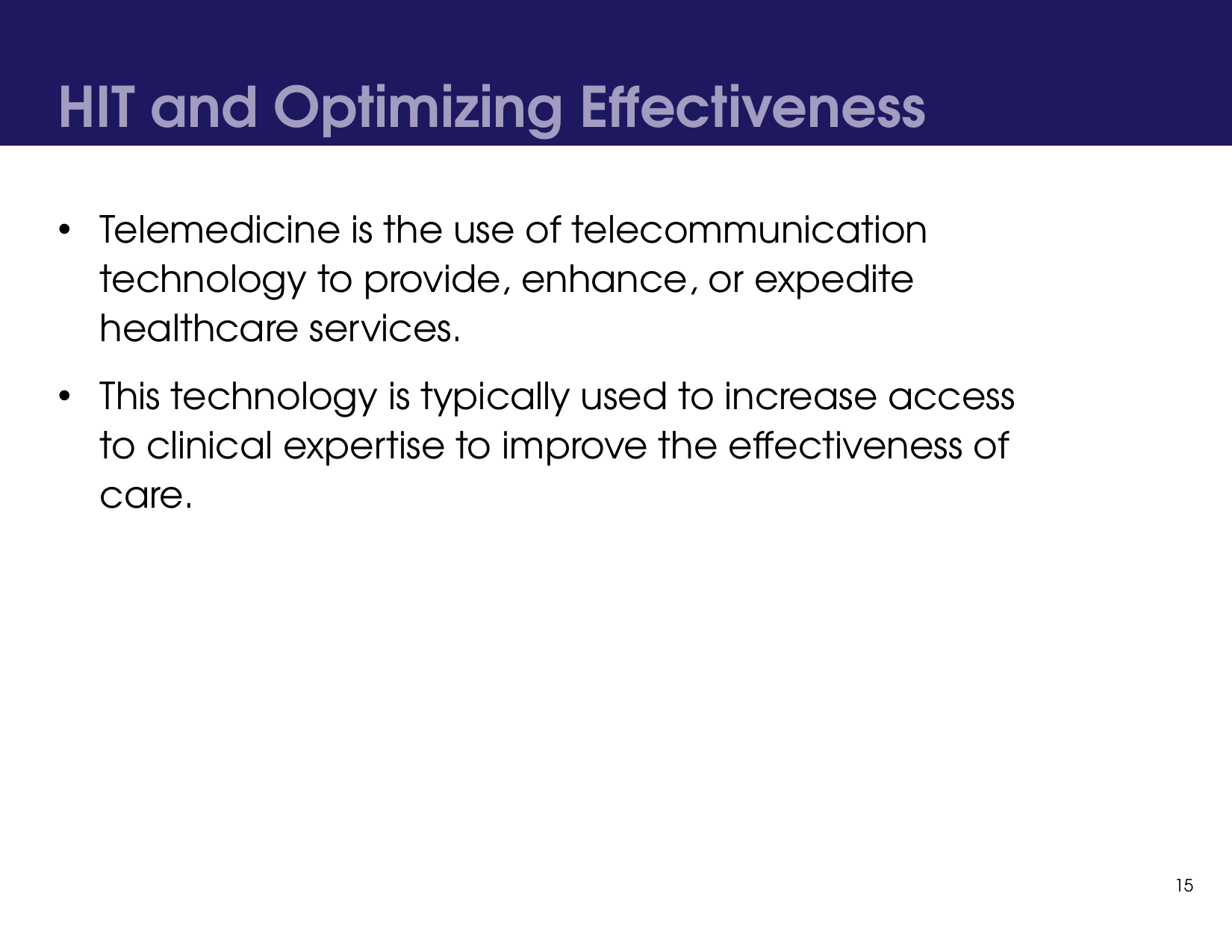

# HIT and Optimizing Effectiveness
Telemedicine is the use of telecommunication technology to provide, enhance, or expedite healthcare services.
This technology is typically used to increase access to clinical expertise to improve the effectiveness of care.
15